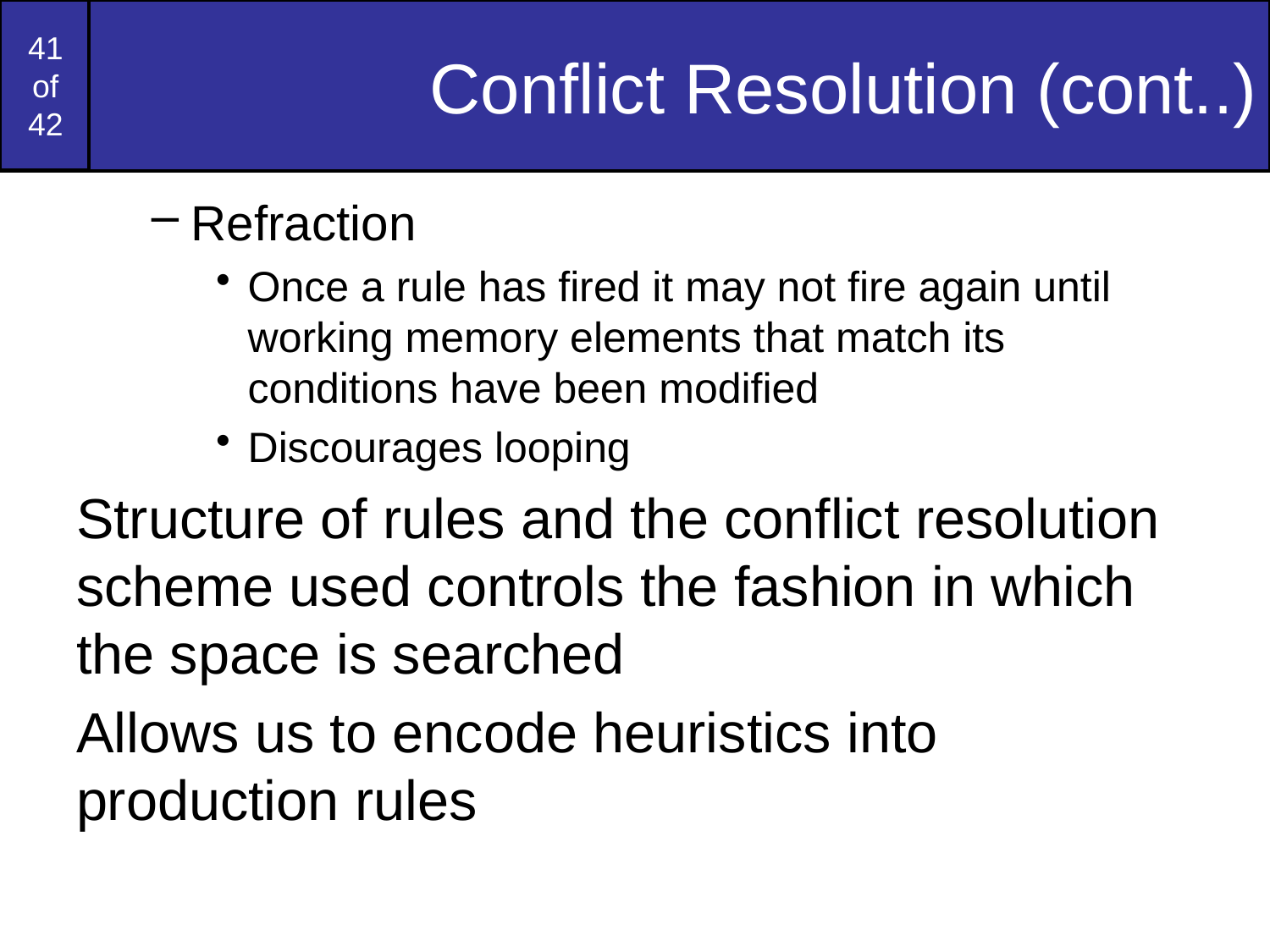

# Conflict Resolution (cont..)
Refraction
Once a rule has fired it may not fire again until working memory elements that match its conditions have been modified
Discourages looping
Structure of rules and the conflict resolution scheme used controls the fashion in which the space is searched
Allows us to encode heuristics into production rules